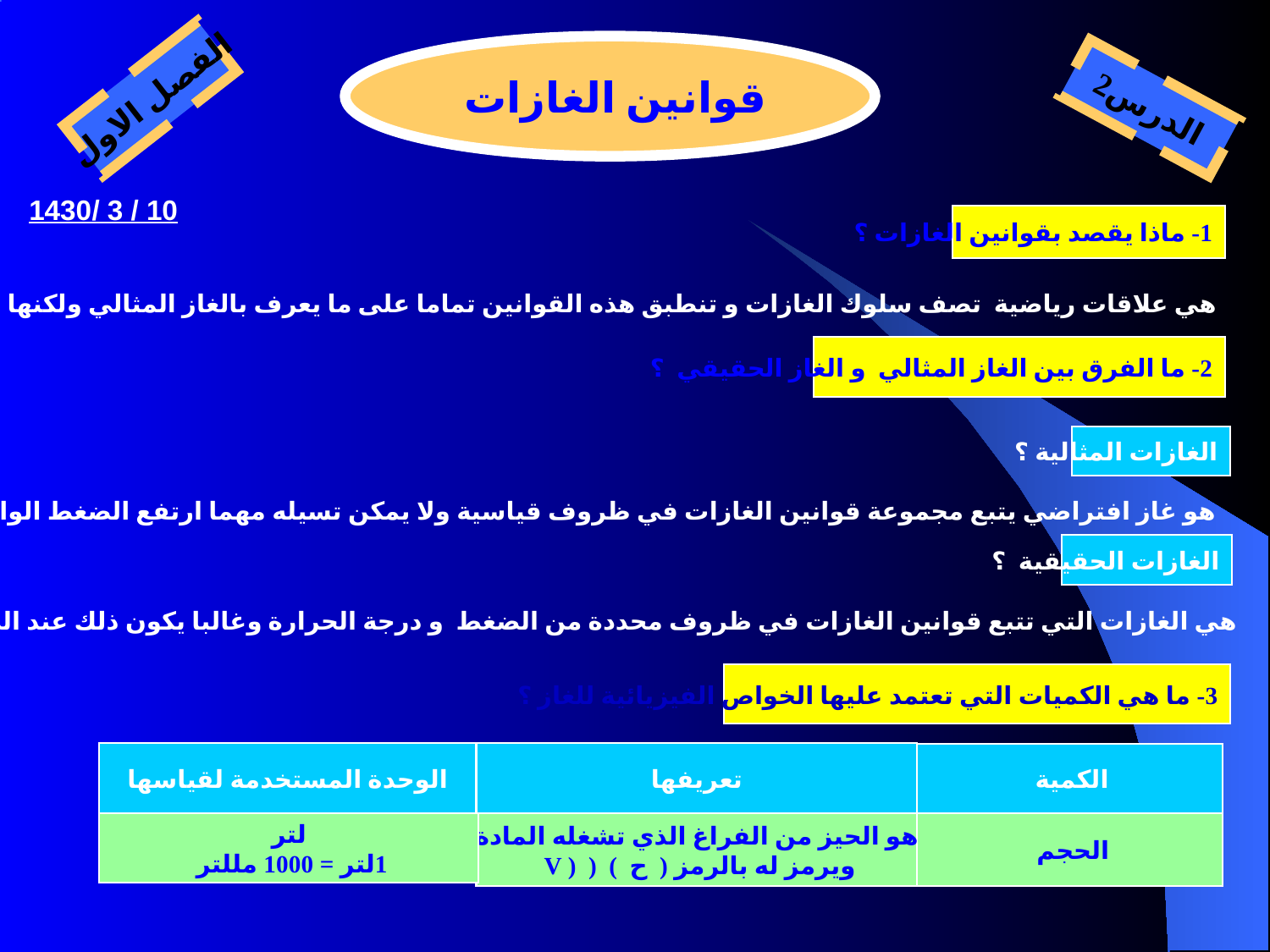

قوانين الغازات
الفصل الاول
الدرس2
10 / 3 /1430
1- ماذا يقصد بقوانين الغازات ؟
هي علاقات رياضية  تصف سلوك الغازات و تنطبق هذه القوانين تماما على ما يعرف بالغاز المثالي ولكنها تنطبق في حدود معينة على الغازات الحقيقية
2- ما الفرق بين الغاز المثالي  و الغاز الحقيقي  ؟
الغازات المثالية ؟
هو غاز افتراضي يتبع مجموعة قوانين الغازات في ظروف قياسية ولا يمكن تسيله مهما ارتفع الضغط الواقع علية أو انخفضت درجة الحرارة
الغازات الحقيقية  ؟
هي الغازات التي تتبع قوانين الغازات في ظروف محددة من الضغط  و درجة الحرارة وغالبا يكون ذلك عند الضغوط المنخفضة و عند درجة الحرارة العالية
3- ما هي الكميات التي تعتمد عليها الخواص الفيزيائية للغاز ؟
الوحدة المستخدمة لقياسها
تعريفها
الكمية
لتر
1لتر = 1000 مللتر
هو الحيز من الفراغ الذي تشغله المادة
ويرمز له بالرمز (  ح  )  (  ( V
الحجم